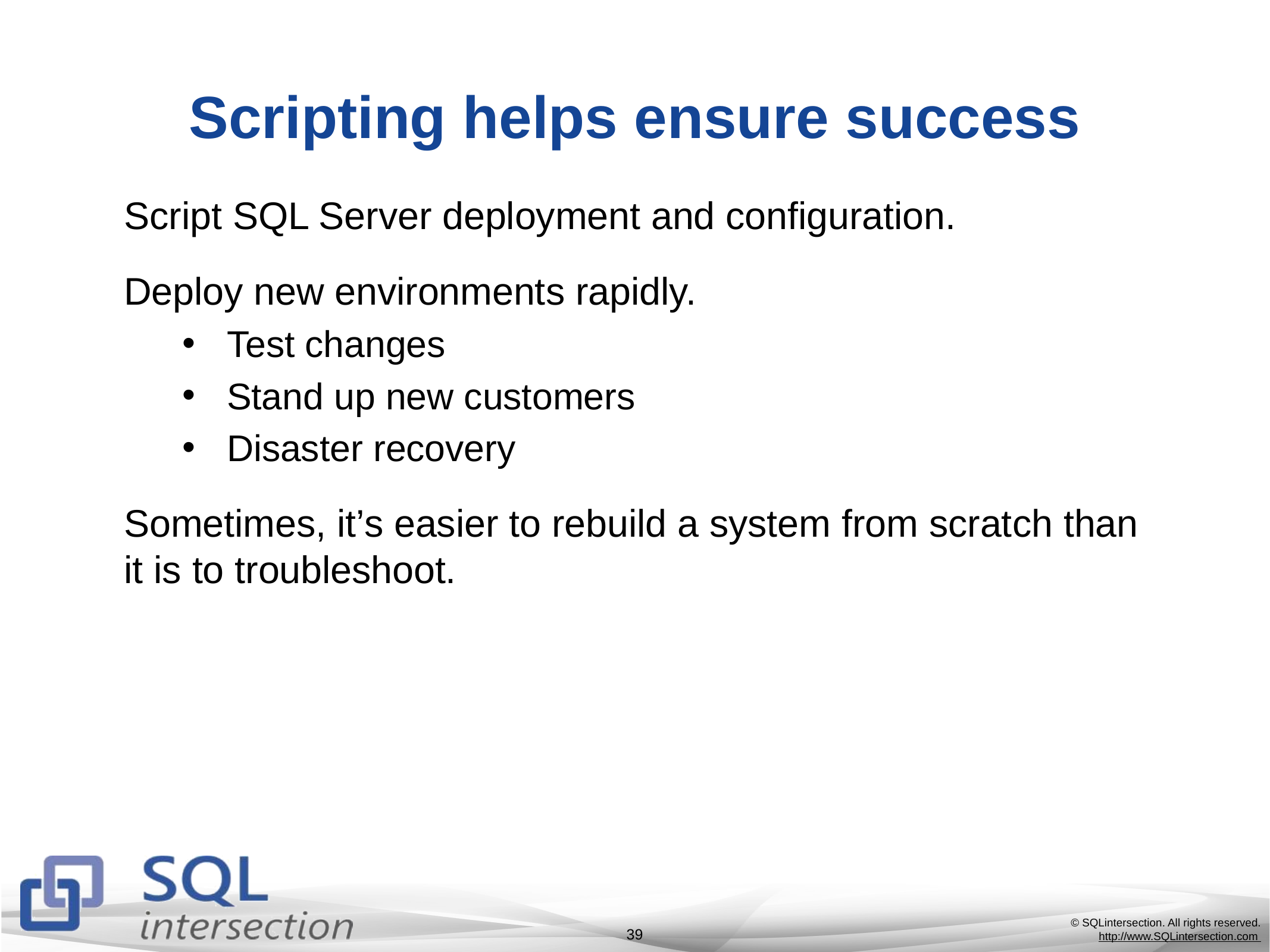

# Scripting helps ensure success
Script SQL Server deployment and configuration.
Deploy new environments rapidly.
Test changes
Stand up new customers
Disaster recovery
Sometimes, it’s easier to rebuild a system from scratch than it is to troubleshoot.